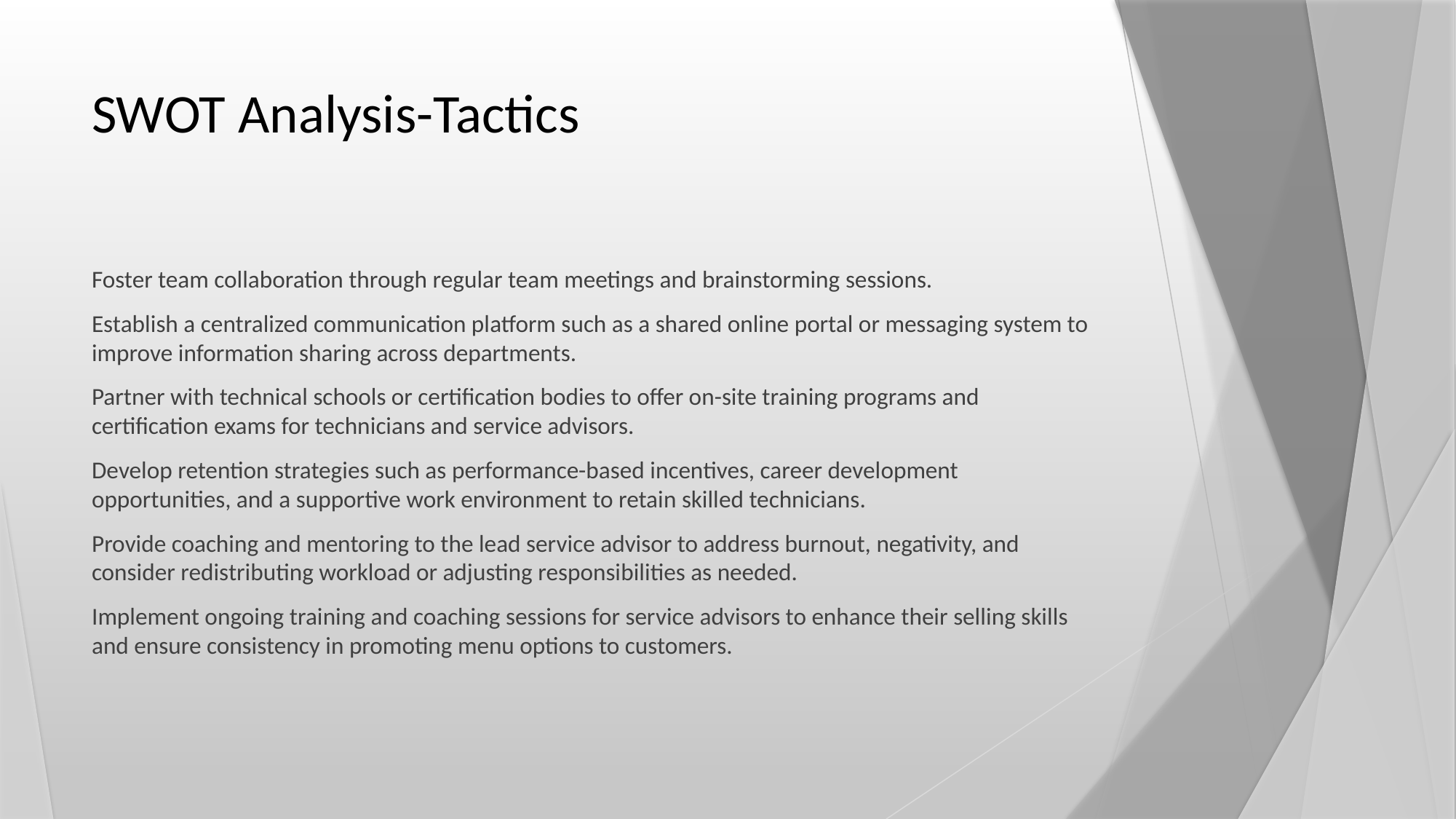

# SWOT Analysis-Tactics
Foster team collaboration through regular team meetings and brainstorming sessions.
Establish a centralized communication platform such as a shared online portal or messaging system to improve information sharing across departments.
Partner with technical schools or certification bodies to offer on-site training programs and certification exams for technicians and service advisors.
Develop retention strategies such as performance-based incentives, career development opportunities, and a supportive work environment to retain skilled technicians.
Provide coaching and mentoring to the lead service advisor to address burnout, negativity, and consider redistributing workload or adjusting responsibilities as needed.
Implement ongoing training and coaching sessions for service advisors to enhance their selling skills and ensure consistency in promoting menu options to customers.